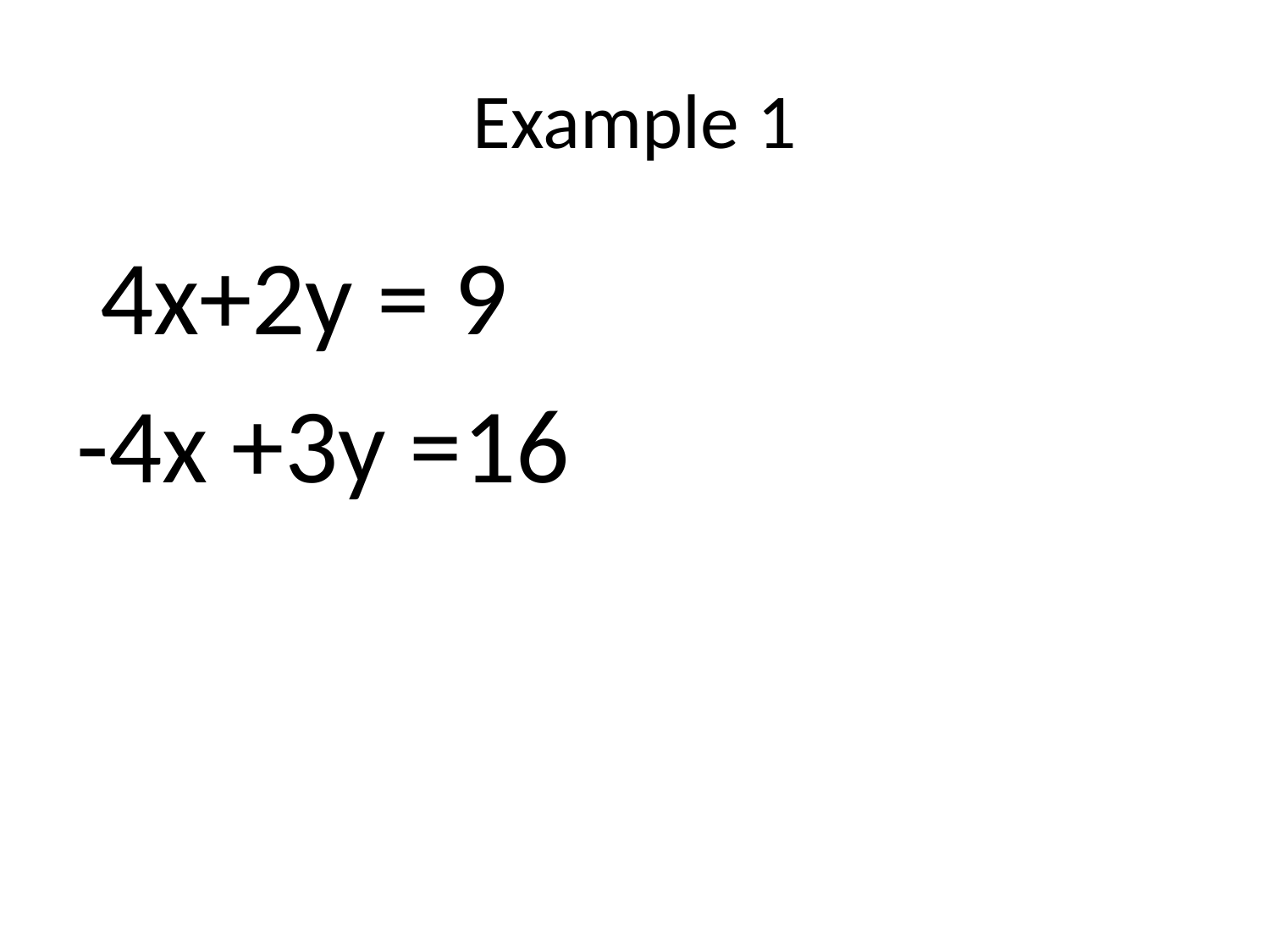

# Example 1
 4x+2y = 9
-4x +3y =16